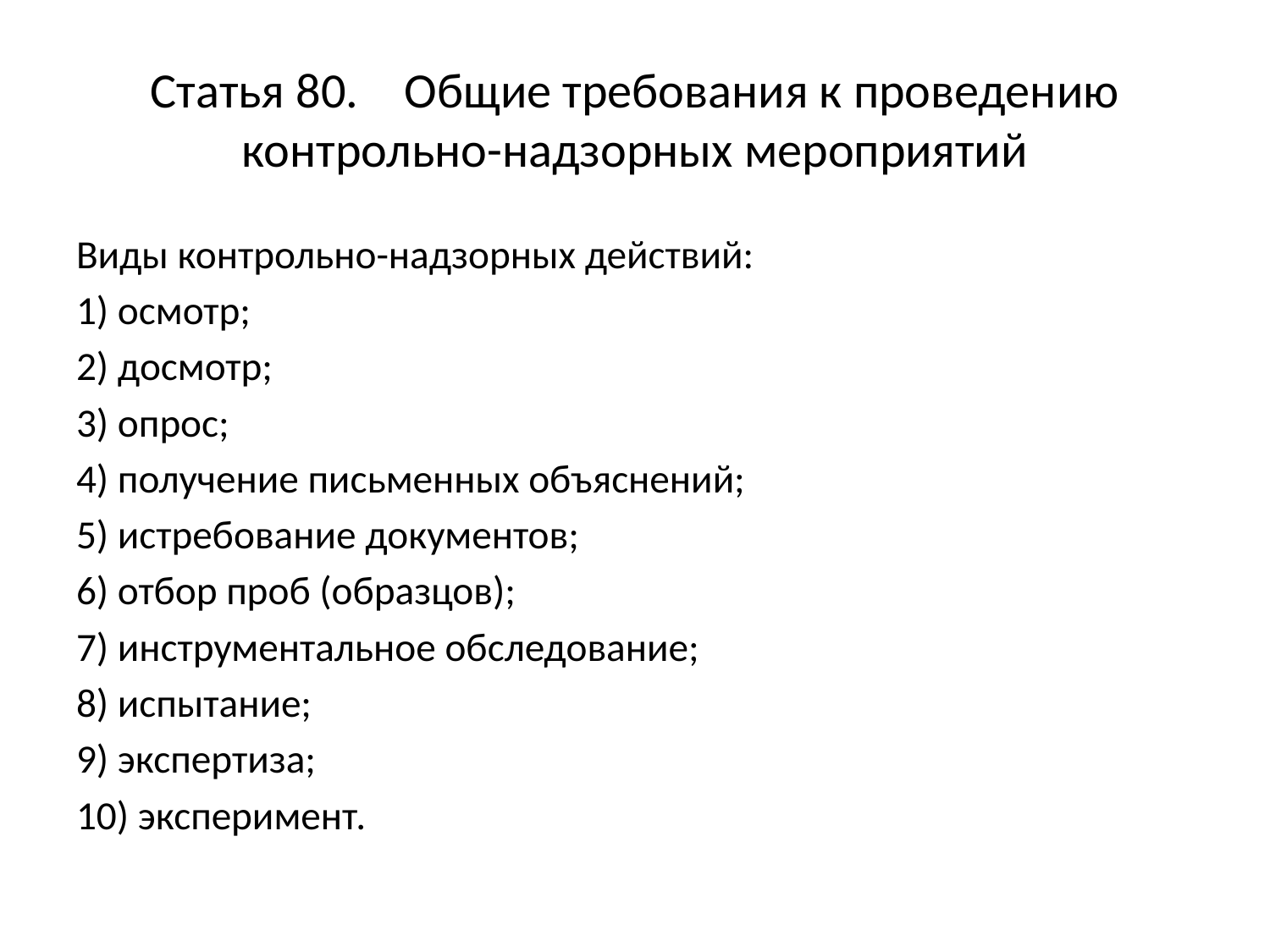

# Статья 80.	Общие требования к проведению контрольно-надзорных мероприятий
Виды контрольно-надзорных действий:
1) осмотр;
2) досмотр;
3) опрос;
4) получение письменных объяснений;
5) истребование документов;
6) отбор проб (образцов);
7) инструментальное обследование;
8) испытание;
9) экспертиза;
10) эксперимент.